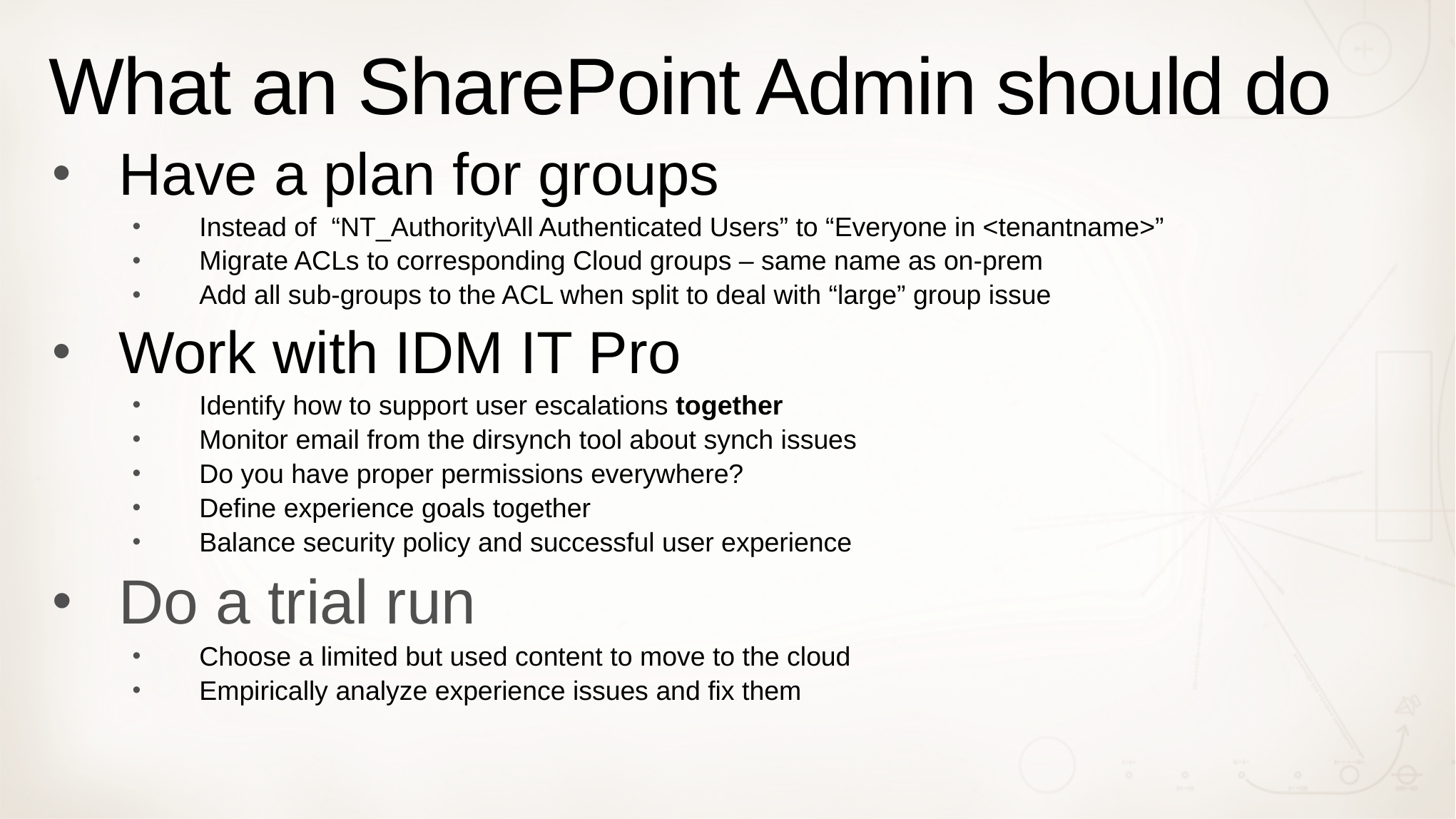

# What an SharePoint Admin should do
Have a plan for groups
Instead of  “NT_Authority\All Authenticated Users” to “Everyone in <tenantname>”
Migrate ACLs to corresponding Cloud groups – same name as on-prem
Add all sub-groups to the ACL when split to deal with “large” group issue
Work with IDM IT Pro
Identify how to support user escalations together
Monitor email from the dirsynch tool about synch issues
Do you have proper permissions everywhere?
Define experience goals together
Balance security policy and successful user experience
Do a trial run
Choose a limited but used content to move to the cloud
Empirically analyze experience issues and fix them